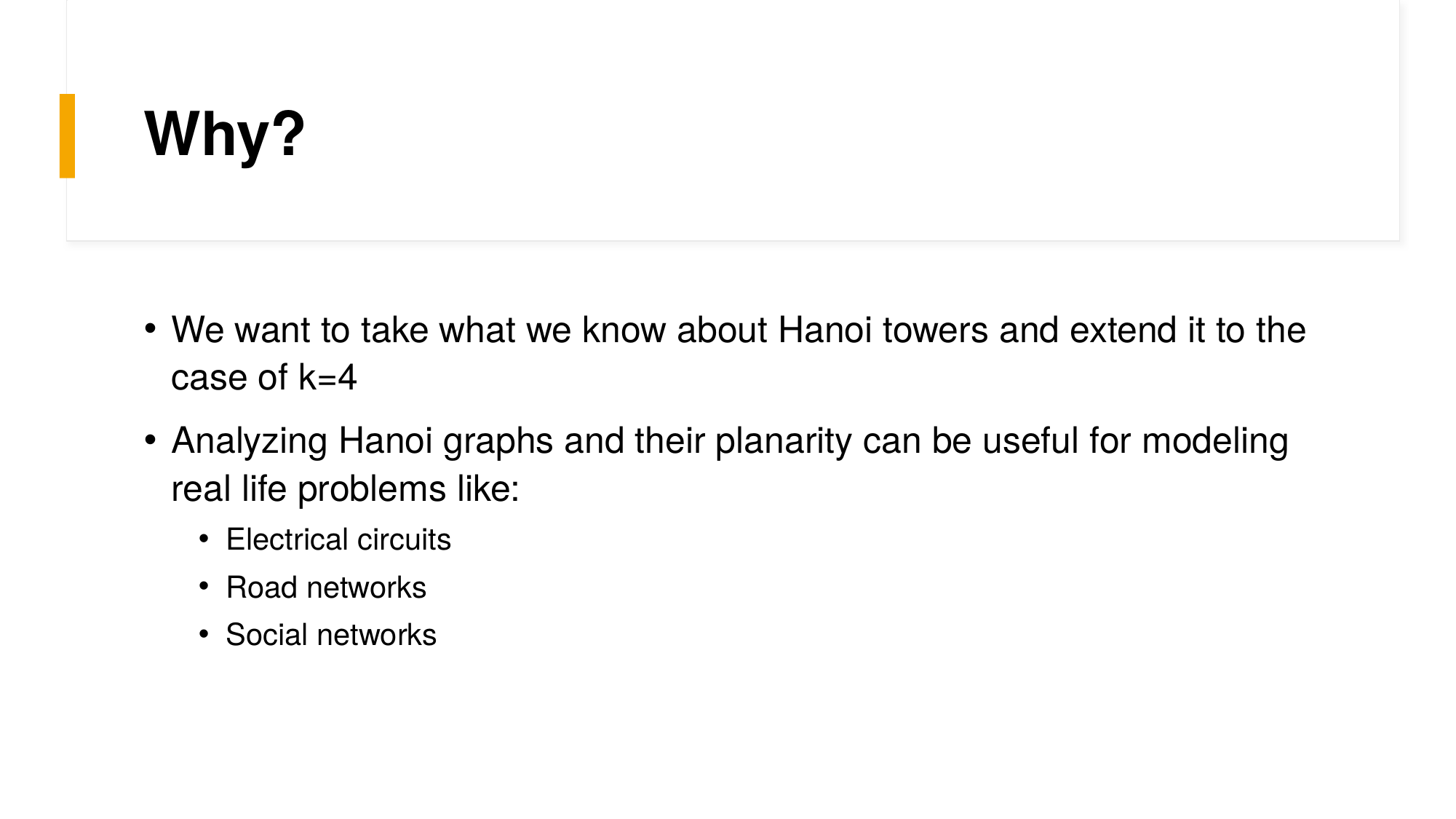

# Why?
We want to take what we know about Hanoi towers and extend it to the case of k=4
Analyzing Hanoi graphs and their planarity can be useful for modeling real life problems like:
Electrical circuits
Road networks
Social networks